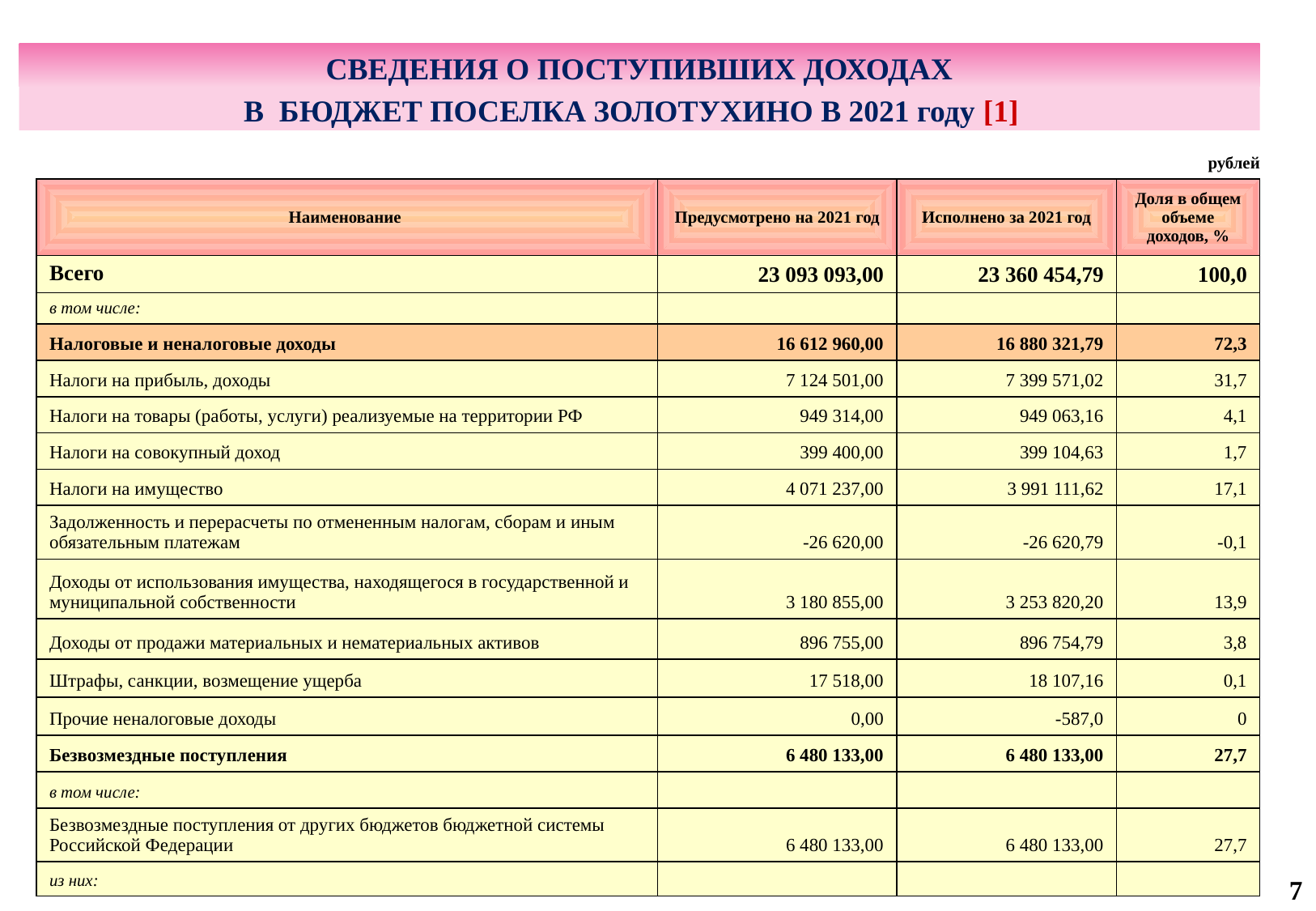

# СВЕДЕНИЯ О ПОСТУПИВШИХ ДОХОДАХ В  БЮДЖЕТ ПОСЕЛКА ЗОЛОТУХИНО В 2021 году [1]
|  |  |  | рублей |
| --- | --- | --- | --- |
| Наименование | Предусмотрено на 2021 год | Исполнено за 2021 год | Доля в общем объеме доходов, % |
| Всего | 23 093 093,00 | 23 360 454,79 | 100,0 |
| в том числе: |  |  |  |
| Налоговые и неналоговые доходы | 16 612 960,00 | 16 880 321,79 | 72,3 |
| Налоги на прибыль, доходы | 7 124 501,00 | 7 399 571,02 | 31,7 |
| Налоги на товары (работы, услуги) реализуемые на территории РФ | 949 314,00 | 949 063,16 | 4,1 |
| Налоги на совокупный доход | 399 400,00 | 399 104,63 | 1,7 |
| Налоги на имущество | 4 071 237,00 | 3 991 111,62 | 17,1 |
| Задолженность и перерасчеты по отмененным налогам, сборам и иным обязательным платежам | -26 620,00 | -26 620,79 | -0,1 |
| Доходы от использования имущества, находящегося в государственной и муниципальной собственности | 3 180 855,00 | 3 253 820,20 | 13,9 |
| Доходы от продажи материальных и нематериальных активов | 896 755,00 | 896 754,79 | 3,8 |
| Штрафы, санкции, возмещение ущерба | 17 518,00 | 18 107,16 | 0,1 |
| Прочие неналоговые доходы | 0,00 | -587,0 | 0 |
| Безвозмездные поступления | 6 480 133,00 | 6 480 133,00 | 27,7 |
| в том числе: |  |  |  |
| Безвозмездные поступления от других бюджетов бюджетной системы Российской Федерации | 6 480 133,00 | 6 480 133,00 | 27,7 |
| из них: |  |  |  |
7